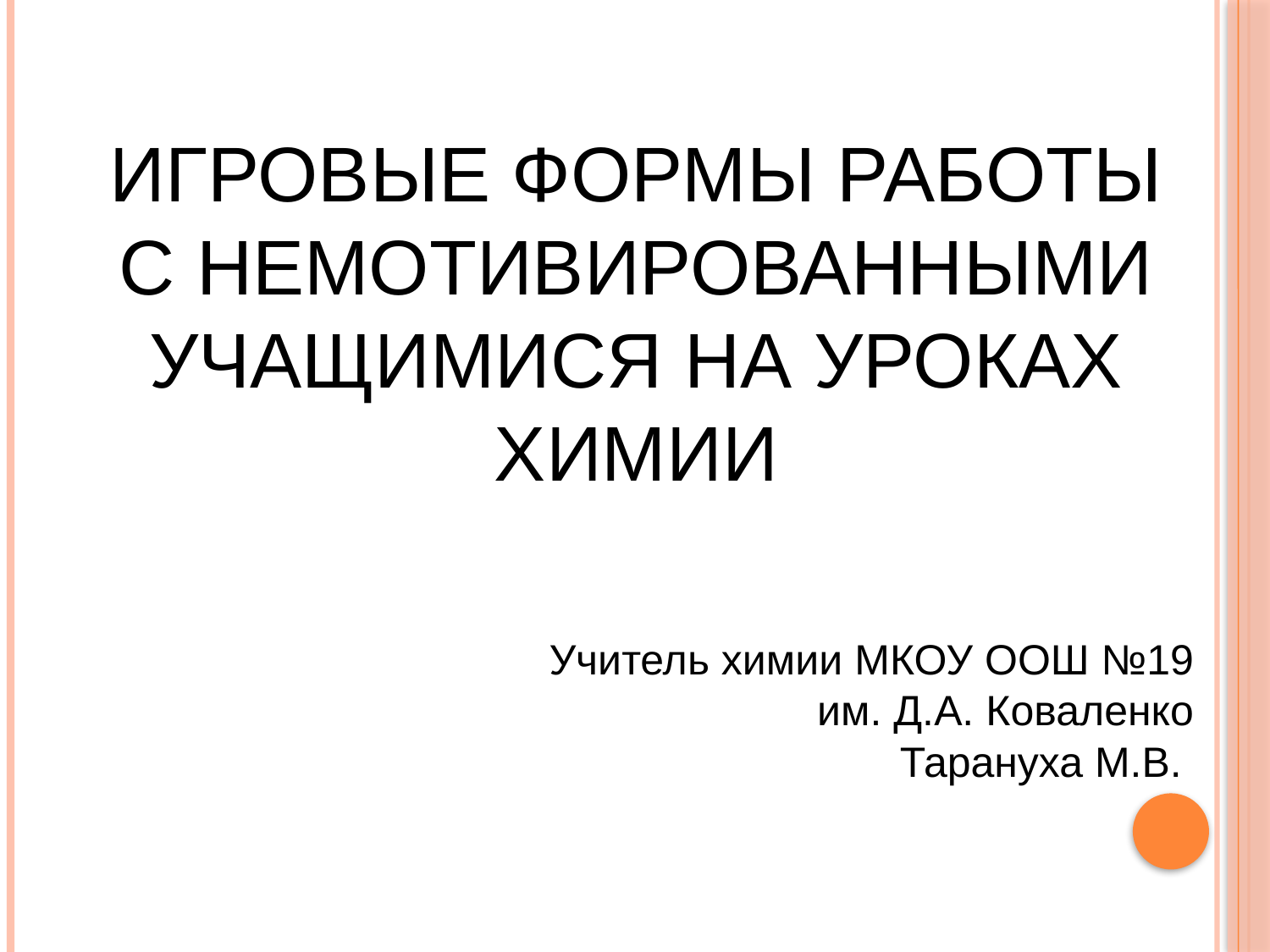

# Игровые формы работы с немотивированными учащимися на уроках химии
Учитель химии МКОУ ООШ №19
им. Д.А. Коваленко
Тарануха М.В.